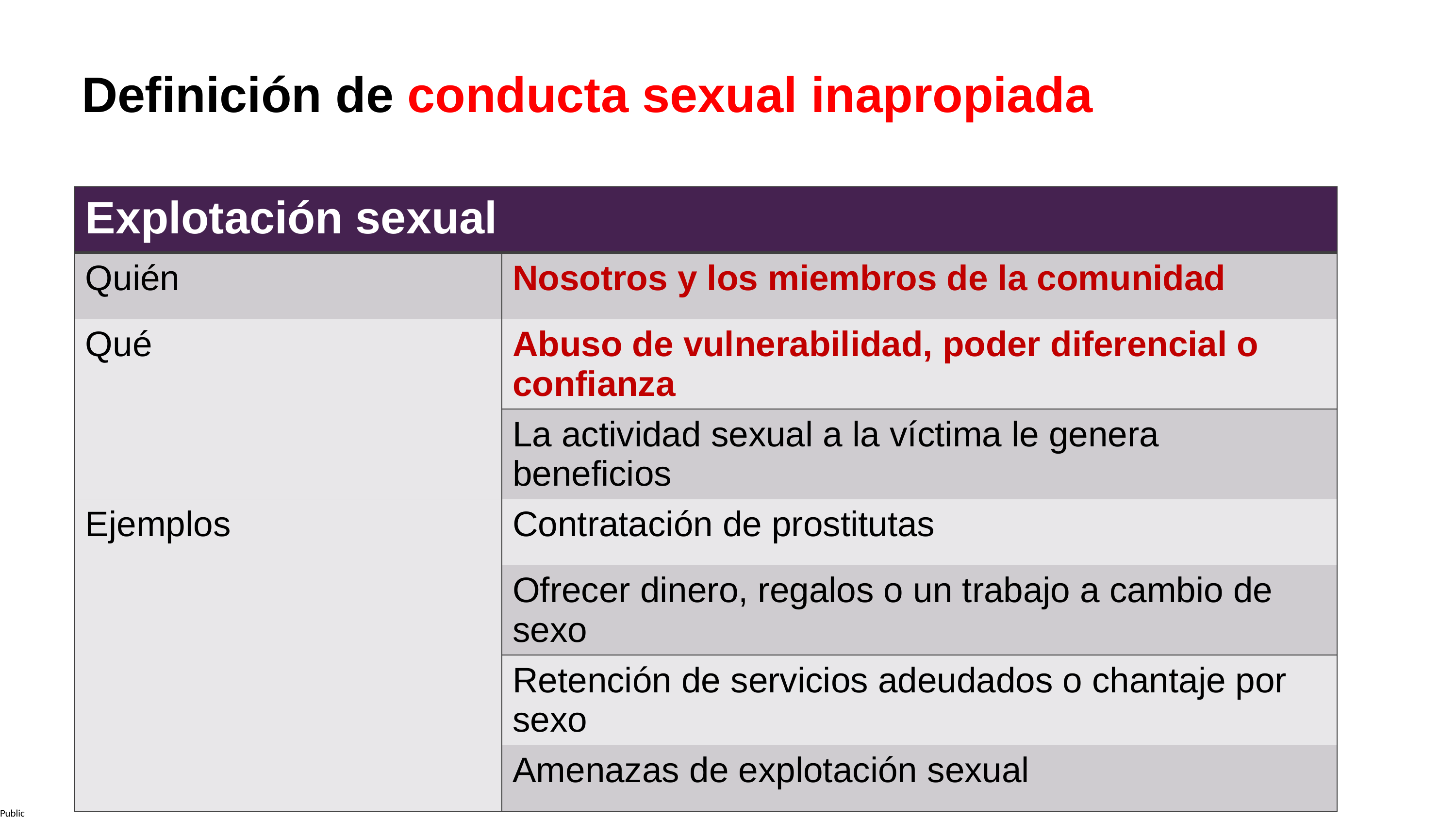

# Definición de conducta sexual inapropiada
| Explotación sexual |  |
| --- | --- |
| Quién | Nosotros y los miembros de la comunidad |
| Qué | Abuso de vulnerabilidad, poder diferencial o confianza |
|  | La actividad sexual a la víctima le genera beneficios |
| Ejemplos | Contratación de prostitutas |
|  | Ofrecer dinero, regalos o un trabajo a cambio de sexo |
|  | Retención de servicios adeudados o chantaje por sexo |
|  | Amenazas de explotación sexual |